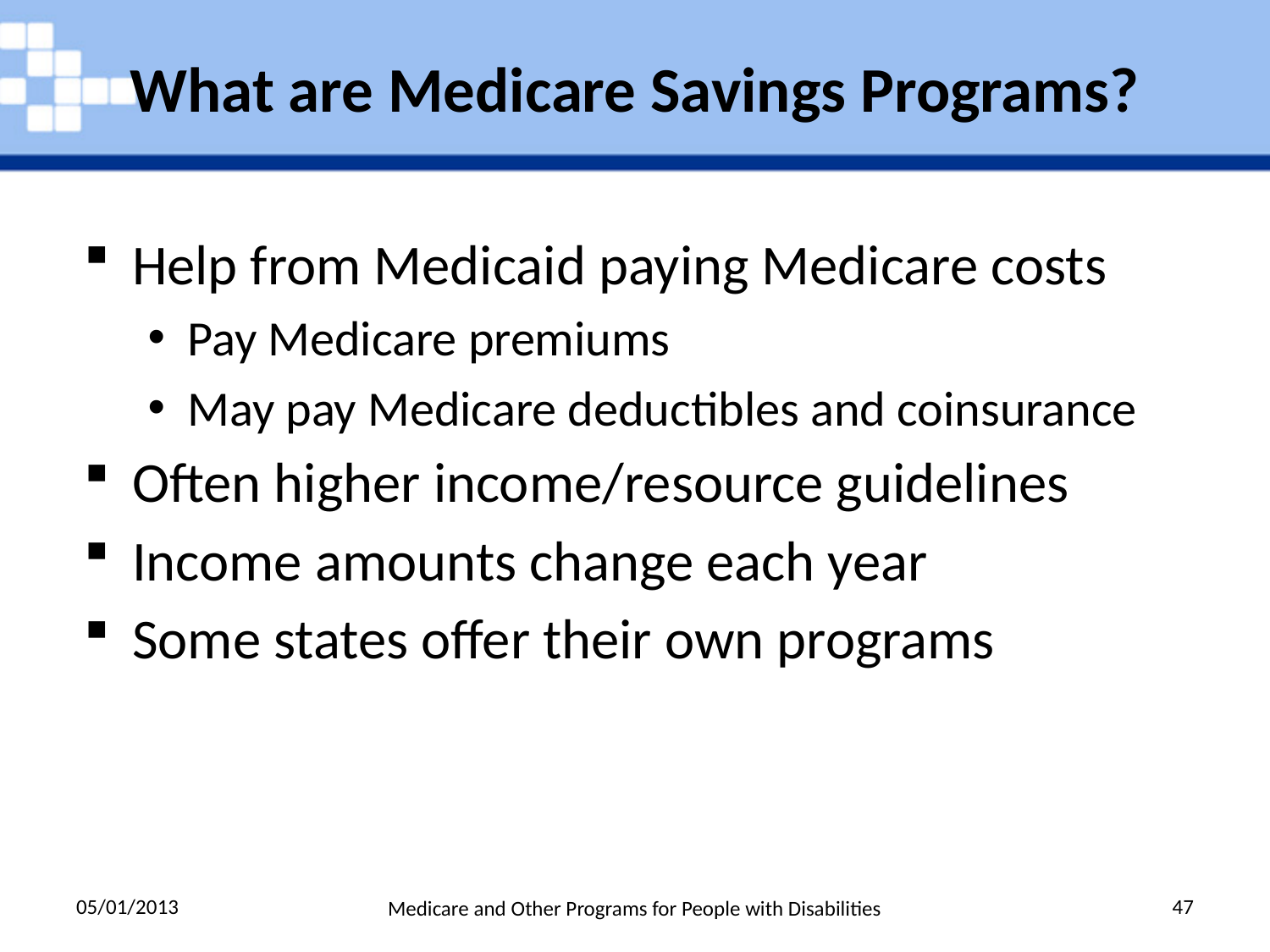

# What are Medicare Savings Programs?

Help from Medicaid paying Medicare costs
Pay Medicare premiums
May pay Medicare deductibles and coinsurance
Often higher income/resource guidelines
Income amounts change each year
Some states offer their own programs

05/01/2013
47
Medicare and Other Programs for People with Disabilities